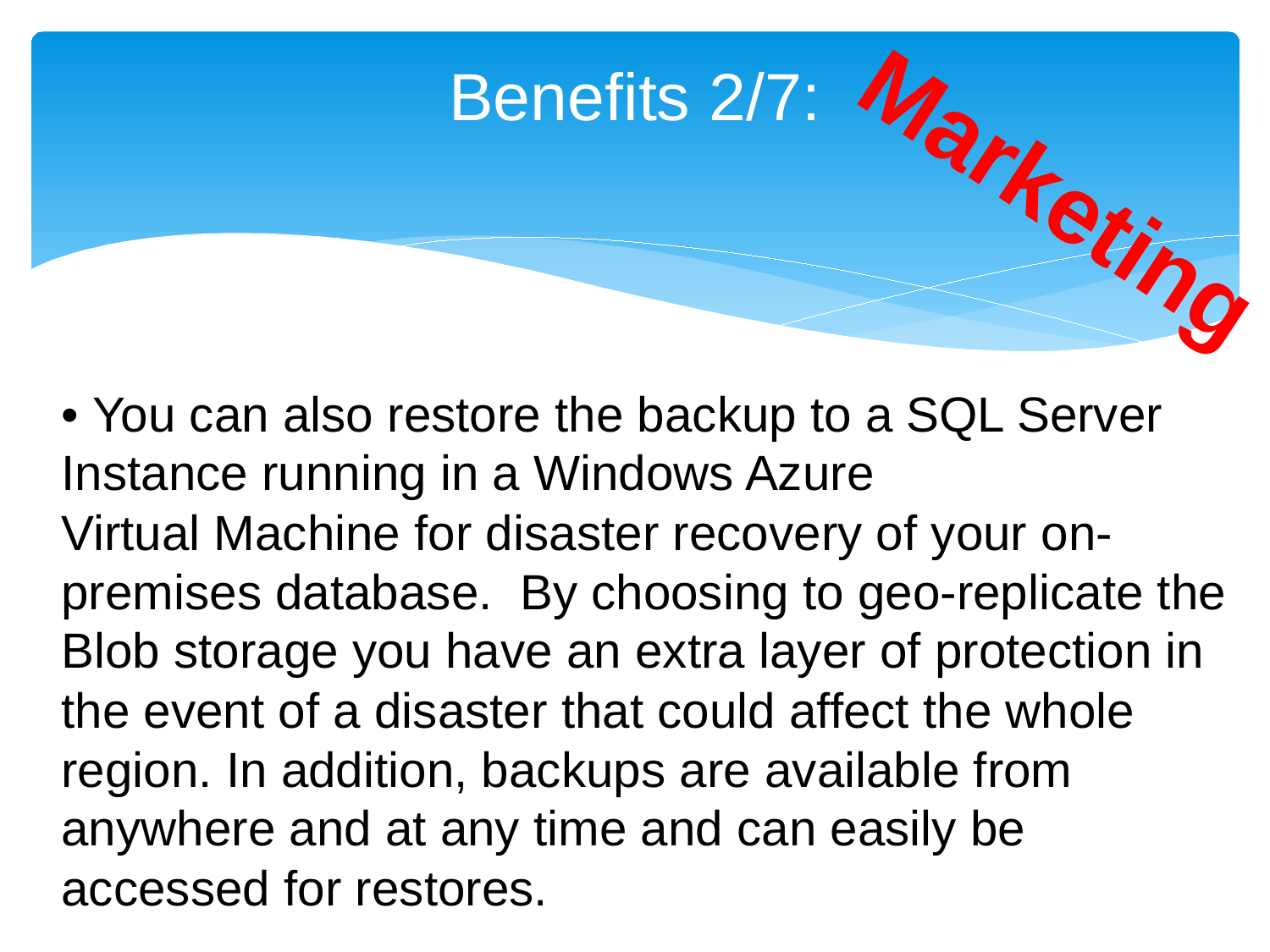

# Benefits 2/7:
Marketing
• You can also restore the backup to a SQL Server Instance running in a Windows Azure
Virtual Machine for disaster recovery of your on-premises database.  By choosing to geo-replicate the Blob storage you have an extra layer of protection in the event of a disaster that could affect the whole region. In addition, backups are available from anywhere and at any time and can easily be accessed for restores.